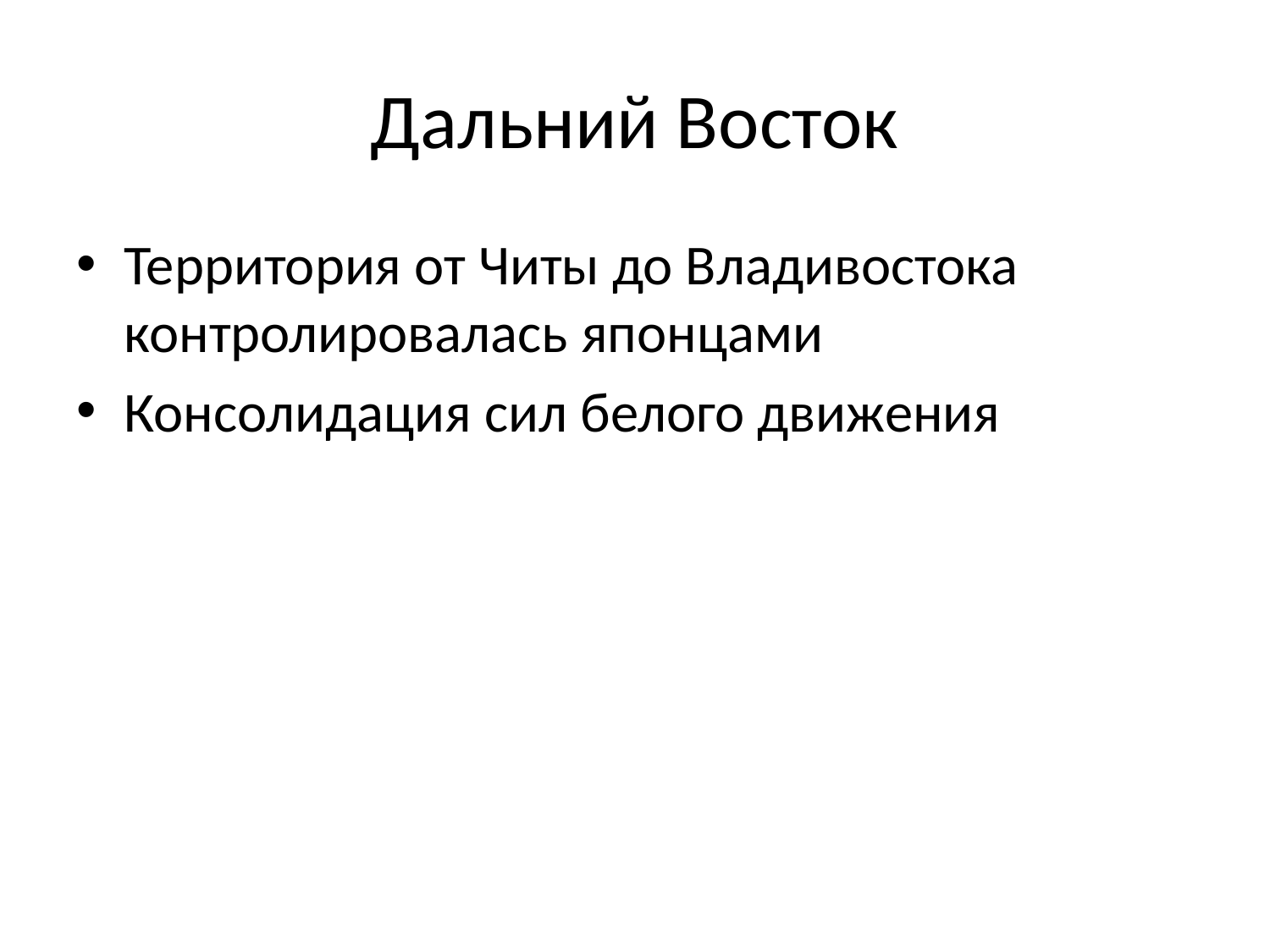

# Дальний Восток
Территория от Читы до Владивостока контролировалась японцами
Консолидация сил белого движения